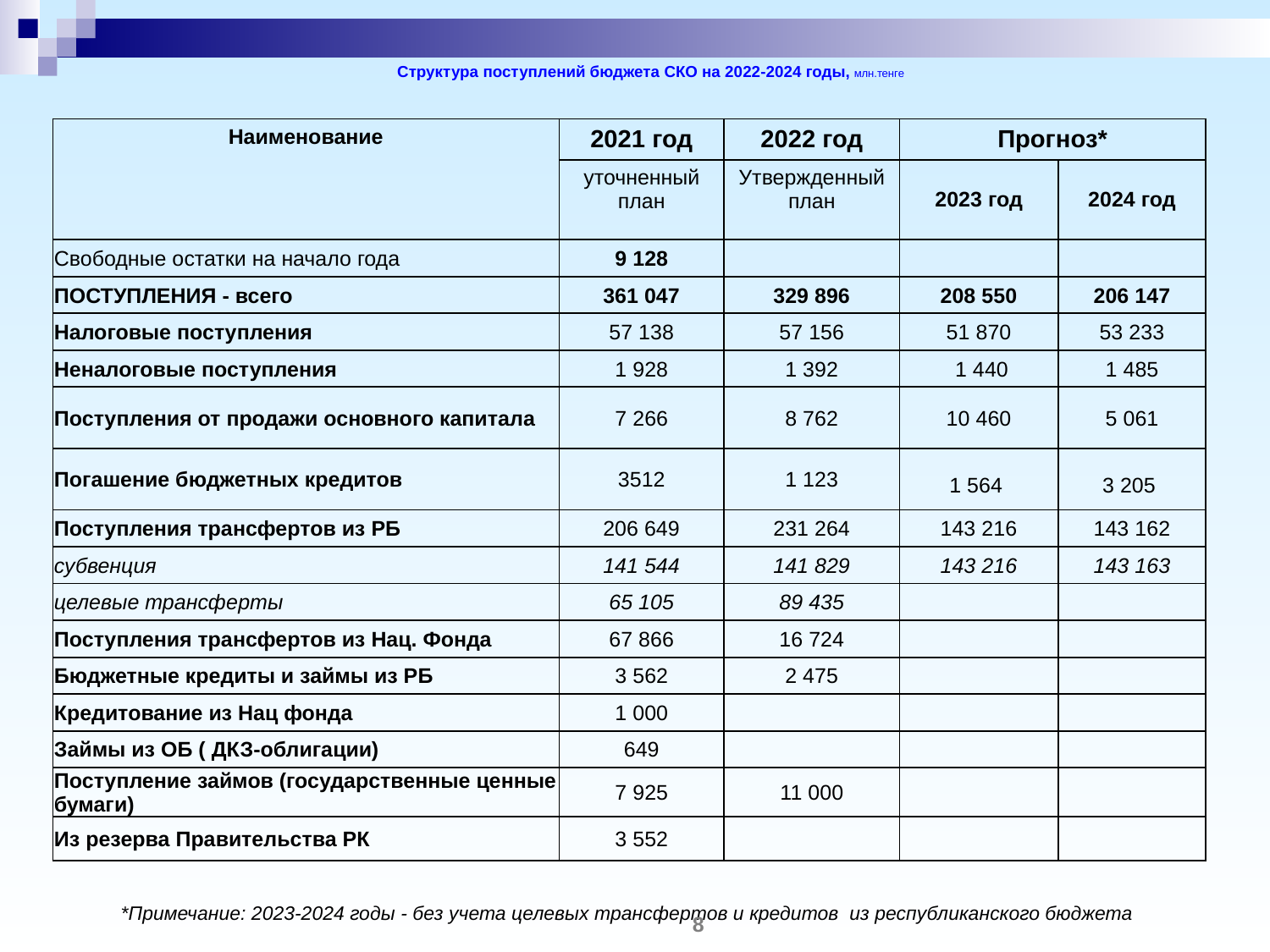

# Структура поступлений бюджета СКО на 2022-2024 годы, млн.тенге
| Наименование | 2021 год | 2022 год | Прогноз\* |  |
| --- | --- | --- | --- | --- |
|  | уточненный план | Утвержденный план | 2023 год | 2024 год |
| Свободные остатки на начало года | 9 128 |  |  |  |
| ПОСТУПЛЕНИЯ - всего | 361 047 | 329 896 | 208 550 | 206 147 |
| Налоговые поступления | 57 138 | 57 156 | 51 870 | 53 233 |
| Неналоговые поступления | 1 928 | 1 392 | 1 440 | 1 485 |
| Поступления от продажи основного капитала | 7 266 | 8 762 | 10 460 | 5 061 |
| Погашение бюджетных кредитов | 3512 | 1 123 | 1 564 | 3 205 |
| Поступления трансфертов из РБ | 206 649 | 231 264 | 143 216 | 143 162 |
| субвенция | 141 544 | 141 829 | 143 216 | 143 163 |
| целевые трансферты | 65 105 | 89 435 |  |  |
| Поступления трансфертов из Нац. Фонда | 67 866 | 16 724 |  |  |
| Бюджетные кредиты и займы из РБ | 3 562 | 2 475 |  |  |
| Кредитование из Нац фонда | 1 000 |  |  |  |
| Займы из ОБ ( ДКЗ-облигации) | 649 |  |  |  |
| Поступление займов (государственные ценные бумаги) | 7 925 | 11 000 |  |  |
| Из резерва Правительства РК | 3 552 |  |  |  |
8
*Примечание: 2023-2024 годы - без учета целевых трансфертов и кредитов  из республиканского бюджета